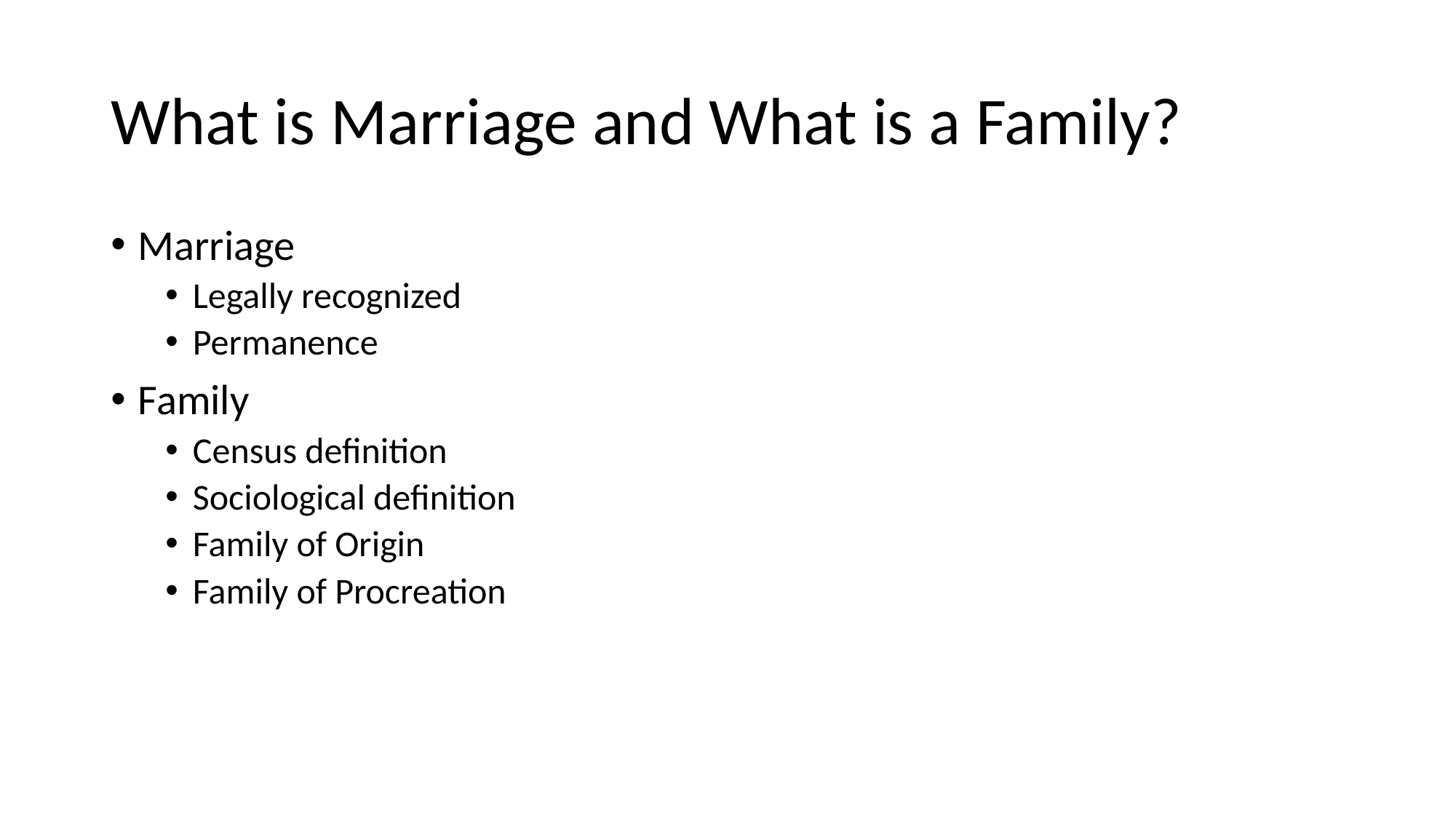

# What is Marriage and What is a Family?
Marriage
Legally recognized
Permanence
Family
Census definition
Sociological definition
Family of Origin
Family of Procreation